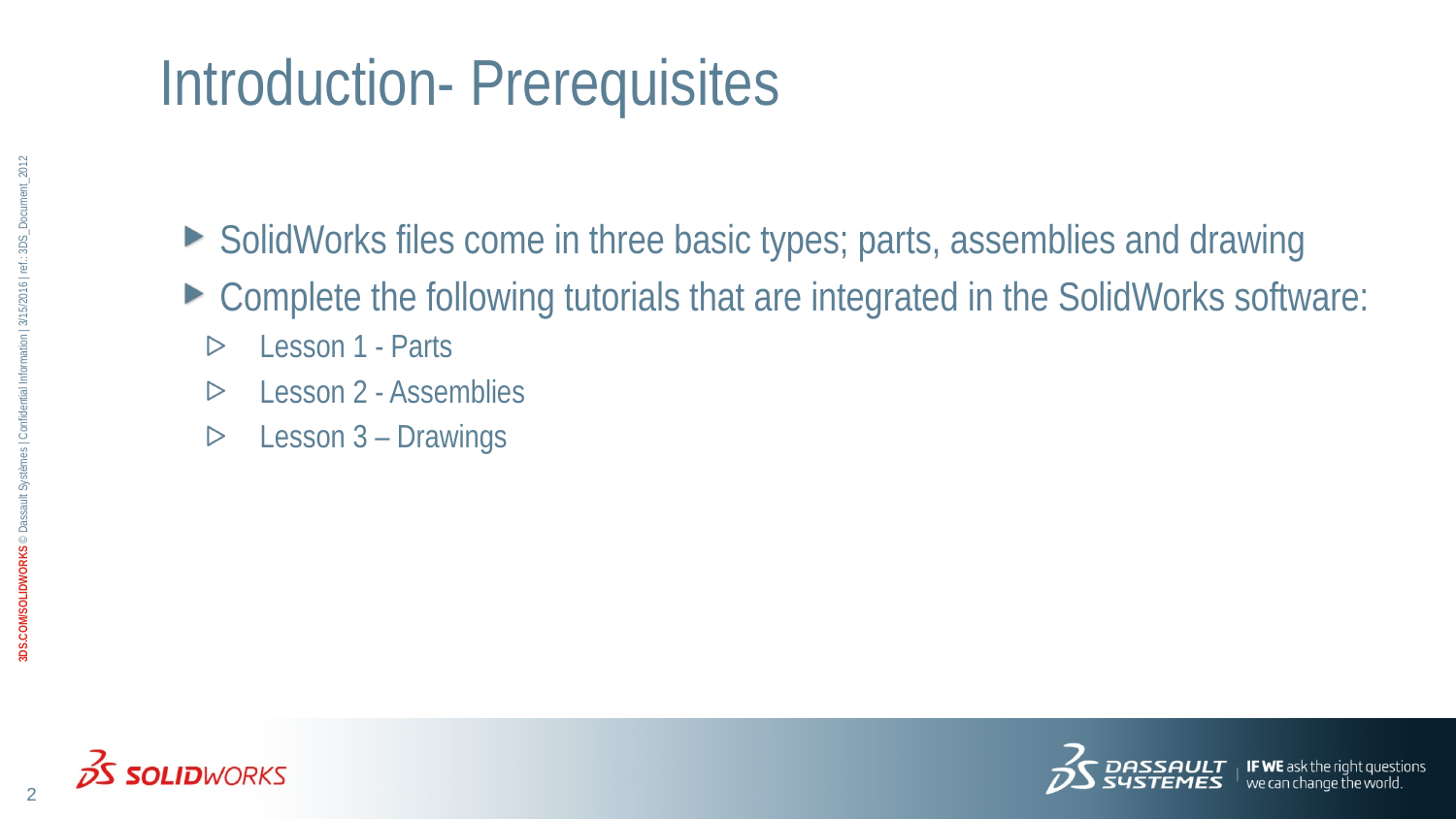

# Introduction- Prerequisites
SolidWorks files come in three basic types; parts, assemblies and drawing
Complete the following tutorials that are integrated in the SolidWorks software:
Lesson 1 - Parts
Lesson 2 - Assemblies
Lesson 3 – Drawings